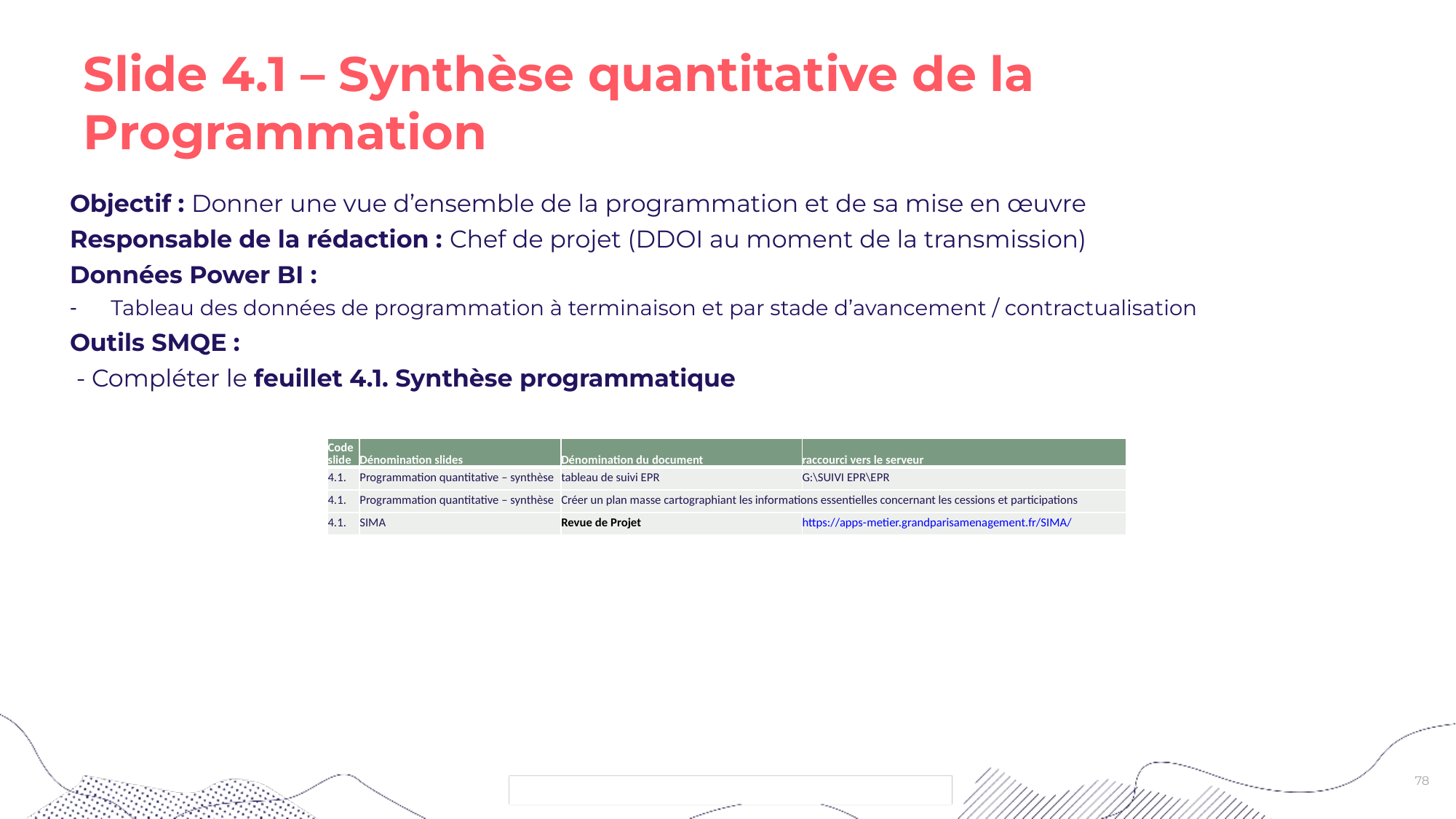

# Slide 4.1 – Synthèse quantitative de la Programmation
Objectif : Donner une vue d’ensemble de la programmation et de sa mise en œuvre
Responsable de la rédaction : Chef de projet (DDOI au moment de la transmission)
Données Power BI :
Tableau des données de programmation à terminaison et par stade d’avancement / contractualisation
Outils SMQE :
 - Compléter le feuillet 4.1. Synthèse programmatique
| Code slide | Dénomination slides | Dénomination du document | raccourci vers le serveur |
| --- | --- | --- | --- |
| 4.1. | Programmation quantitative – synthèse | tableau de suivi EPR | G:\SUIVI EPR\EPR |
| 4.1. | Programmation quantitative – synthèse | Créer un plan masse cartographiant les informations essentielles concernant les cessions et participations |  |
| 4.1. | SIMA | Revue de Projet | https://apps-metier.grandparisamenagement.fr/SIMA/ |
78